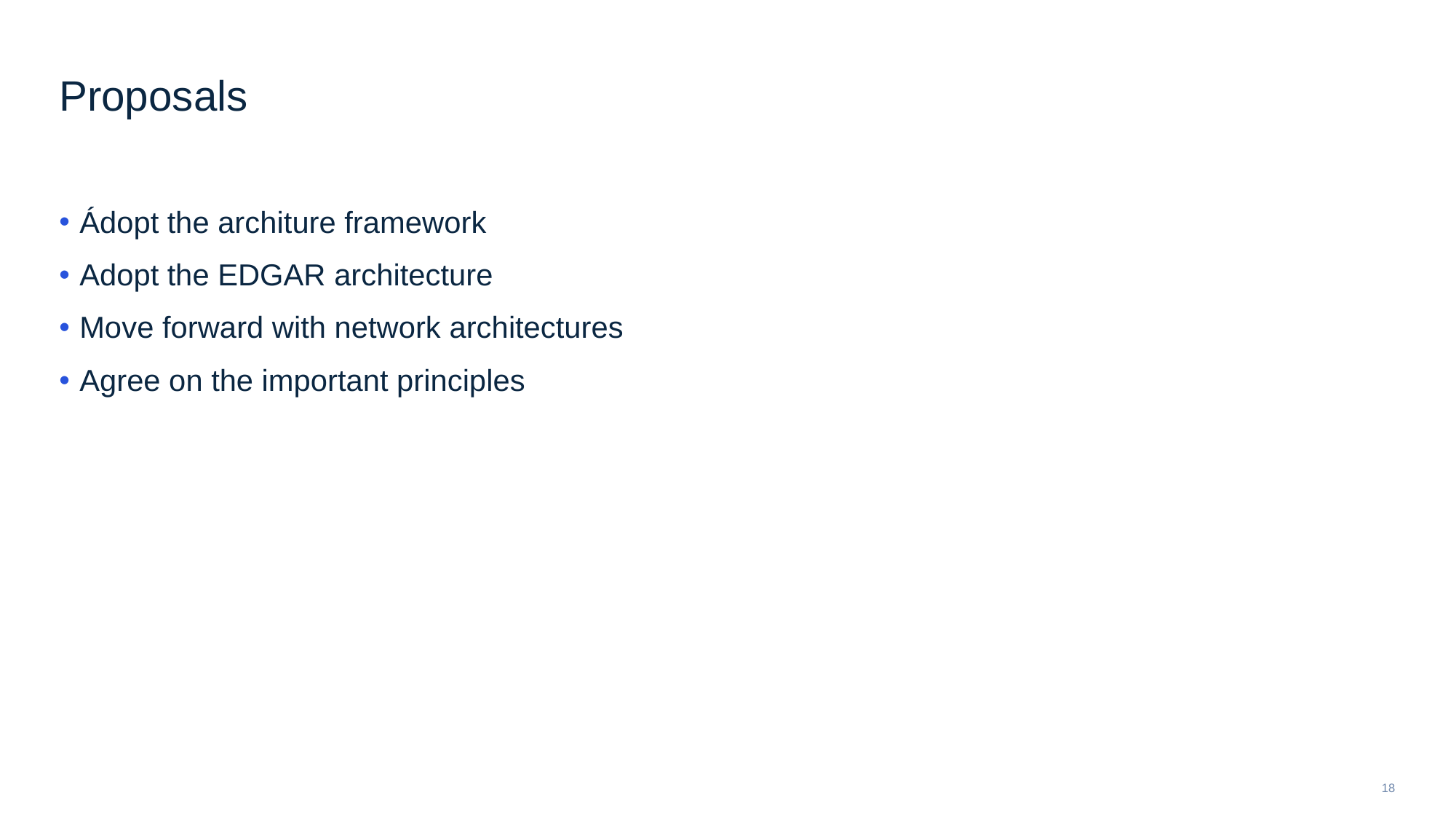

# Proposals

Ádopt the architure framework
Adopt the EDGAR architecture
Move forward with network architectures
Agree on the important principles